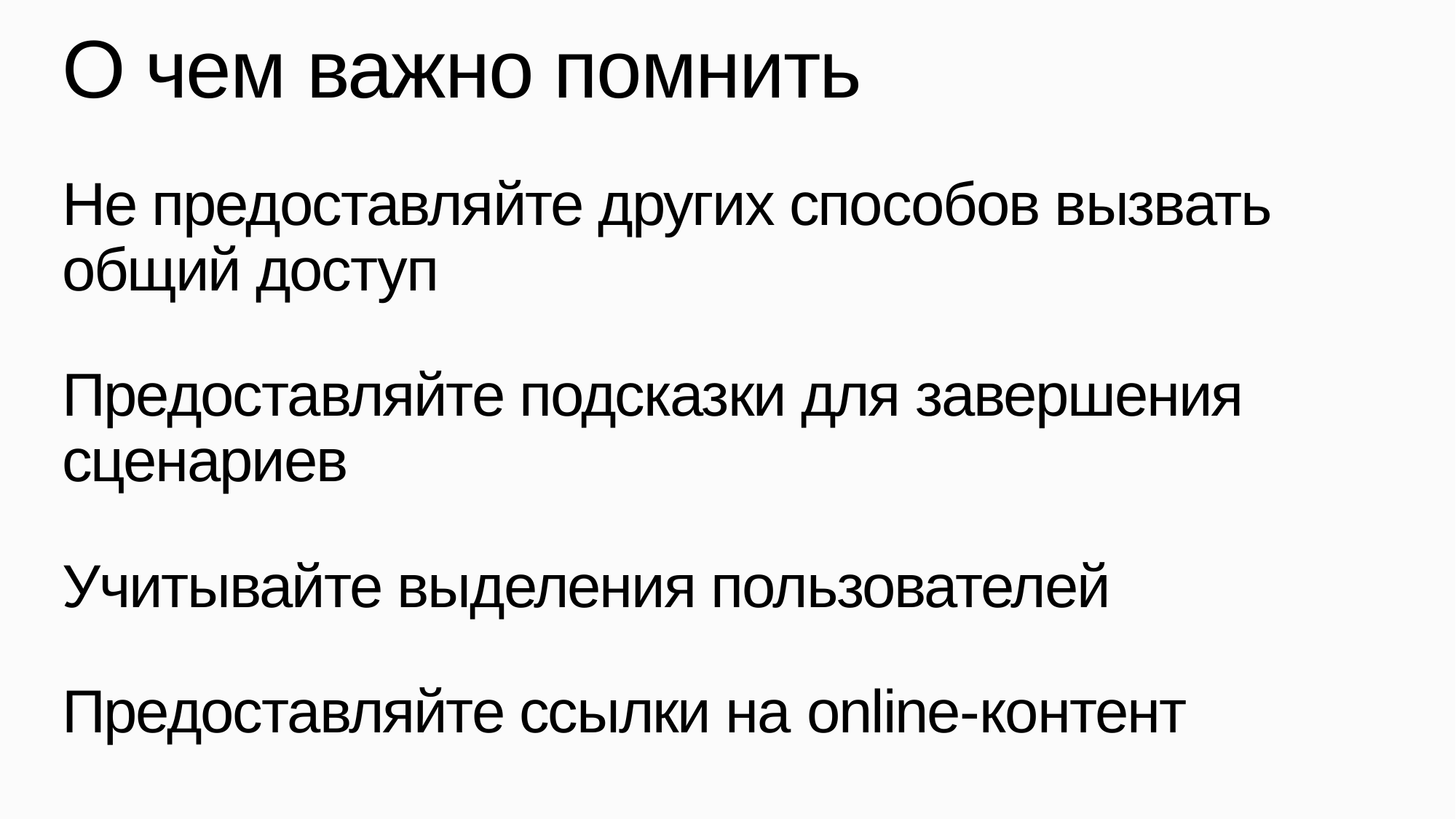

# О чем важно помнить
Не предоставляйте других способов вызвать общий доступ

Предоставляйте подсказки для завершения сценариев

Учитывайте выделения пользователей

Предоставляйте ссылки на online-контент